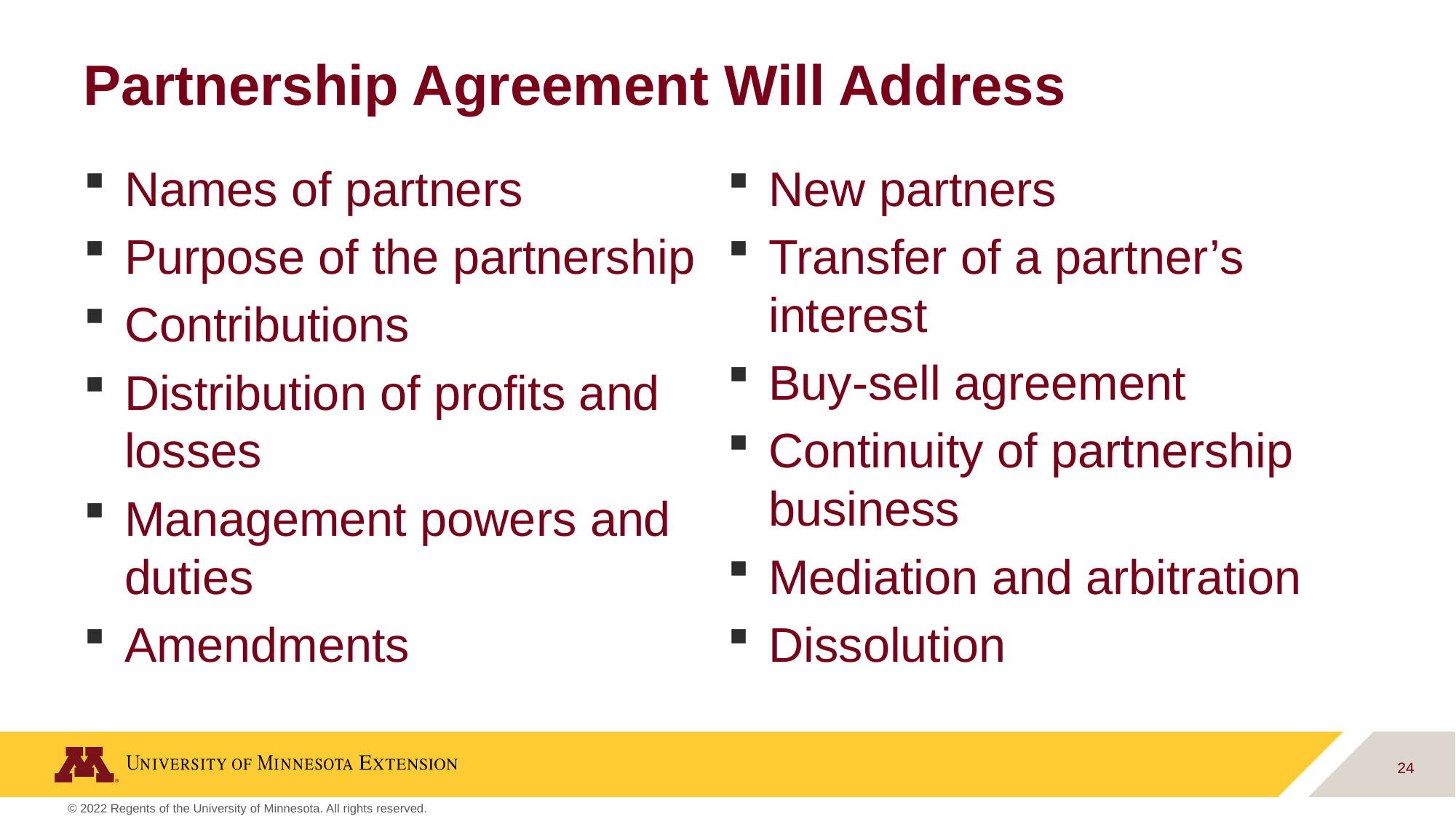

# Partnership Agreement Will Address
Names of partners
Purpose of the partnership
Contributions
Distribution of profits and losses
Management powers and duties
Amendments

New partners
Transfer of a partner’s interest
Buy-sell agreement
Continuity of partnership business
Mediation and arbitration
Dissolution